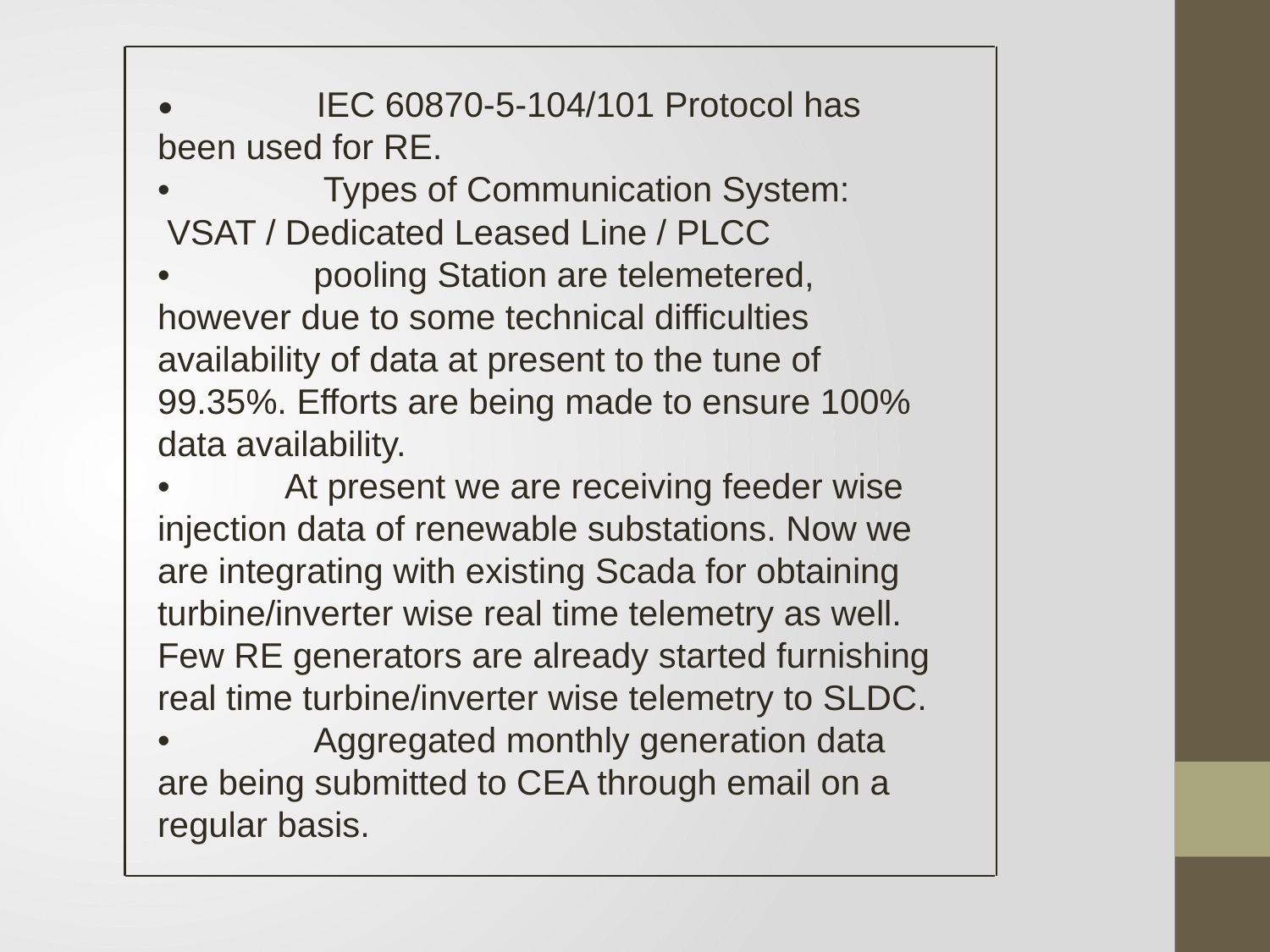

•	    IEC 60870-5-104/101 Protocol has been used for RE.
•	    Types of Communication System:
 VSAT / Dedicated Leased Line / PLCC
•	   pooling Station are telemetered, however due to some technical difficulties availability of data at present to the tune of 99.35%. Efforts are being made to ensure 100% data availability.
•	At present we are receiving feeder wise injection data of renewable substations. Now we are integrating with existing Scada for obtaining turbine/inverter wise real time telemetry as well. Few RE generators are already started furnishing real time turbine/inverter wise telemetry to SLDC.
•	   Aggregated monthly generation data are being submitted to CEA through email on a regular basis.